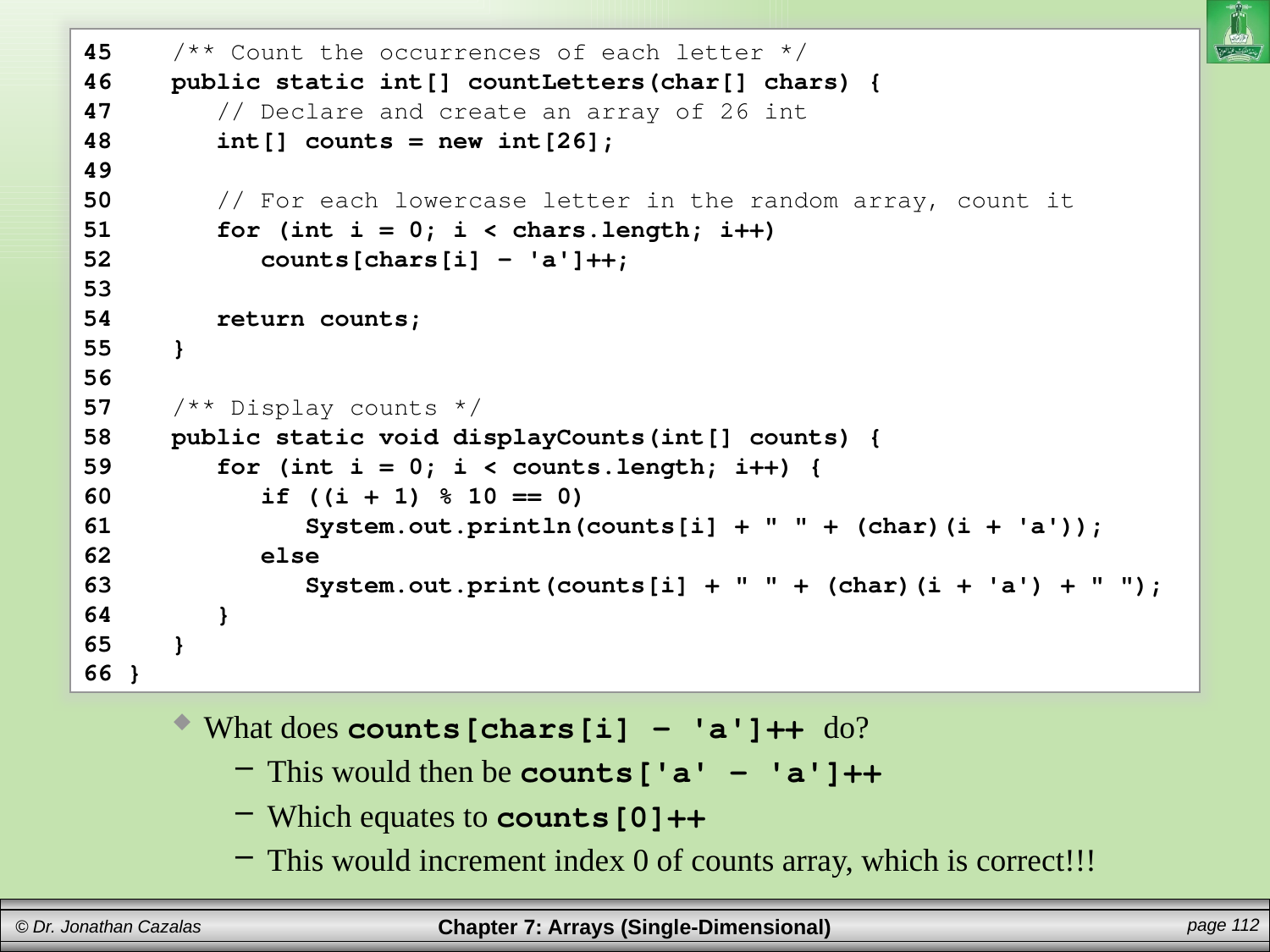

45    /** Count the occurrences of each letter */
46    public static int[] countLetters(char[] chars) {
47       // Declare and create an array of 26 int
48       int[] counts = new int[26];
49
50       // For each lowercase letter in the random array, count it
51       for (int i = 0; i < chars.length; i++)
52          counts[chars[i] - 'a']++;
53
54       return counts;
55    }
56
57    /** Display counts */
58    public static void displayCounts(int[] counts) {
59       for (int i = 0; i < counts.length; i++) {
60          if ((i + 1) % 10 == 0)
61             System.out.println(counts[i] + " " + (char)(i + 'a'));
62          else
63             System.out.print(counts[i] + " " + (char)(i + 'a') + " ");
64       }
65    }
66 }
What does counts[chars[i] - 'a']++ do?
This would then be counts['a' - 'a']++
Which equates to counts[0]++
This would increment index 0 of counts array, which is correct!!!